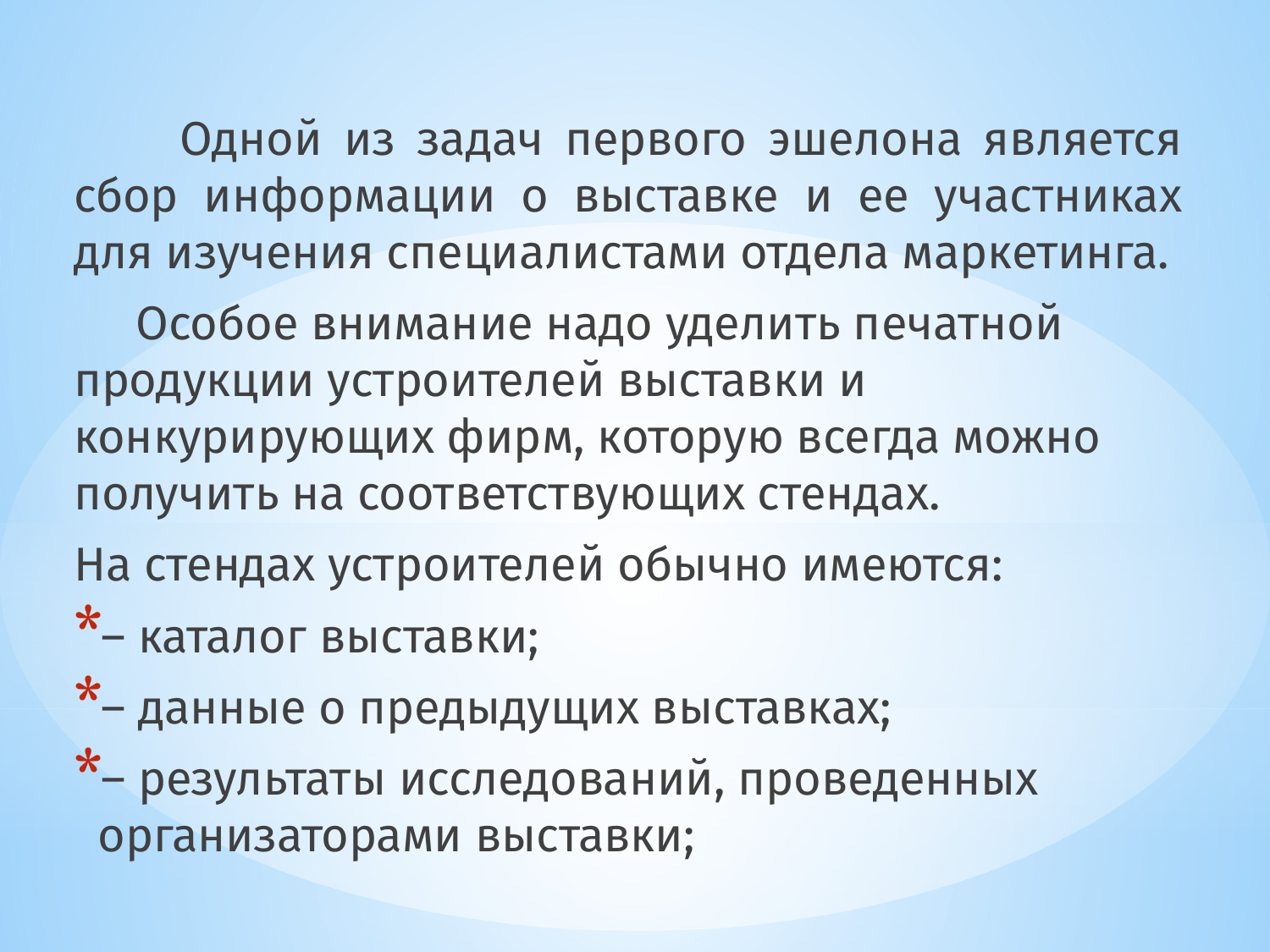

Одной из задач первого эшелона является сбор информации о выставке и ее участниках для изучения специалистами отдела маркетинга.
     Особое внимание надо уделить печатной продукции устроителей выставки и конкурирующих фирм, которую всегда можно получить на соответствующих стендах.
На стендах устроителей обычно имеются:
– каталог выставки;
– данные о предыдущих выставках;
– результаты исследований, проведенных организаторами выставки;

#